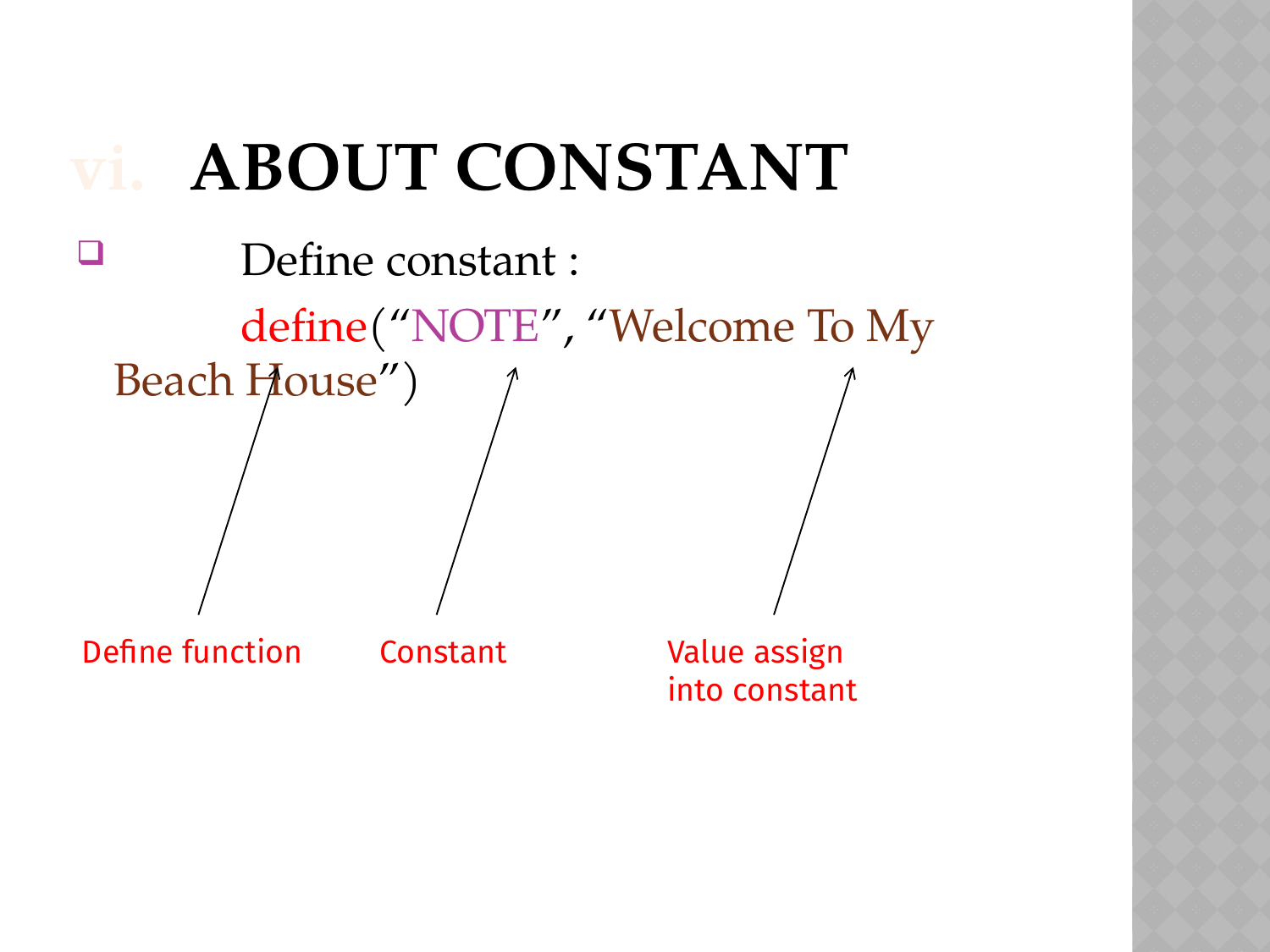

# About Constant
 	Define constant :
		define(“NOTE”, “Welcome To My Beach House”)
Define function
Constant
Value assign into constant